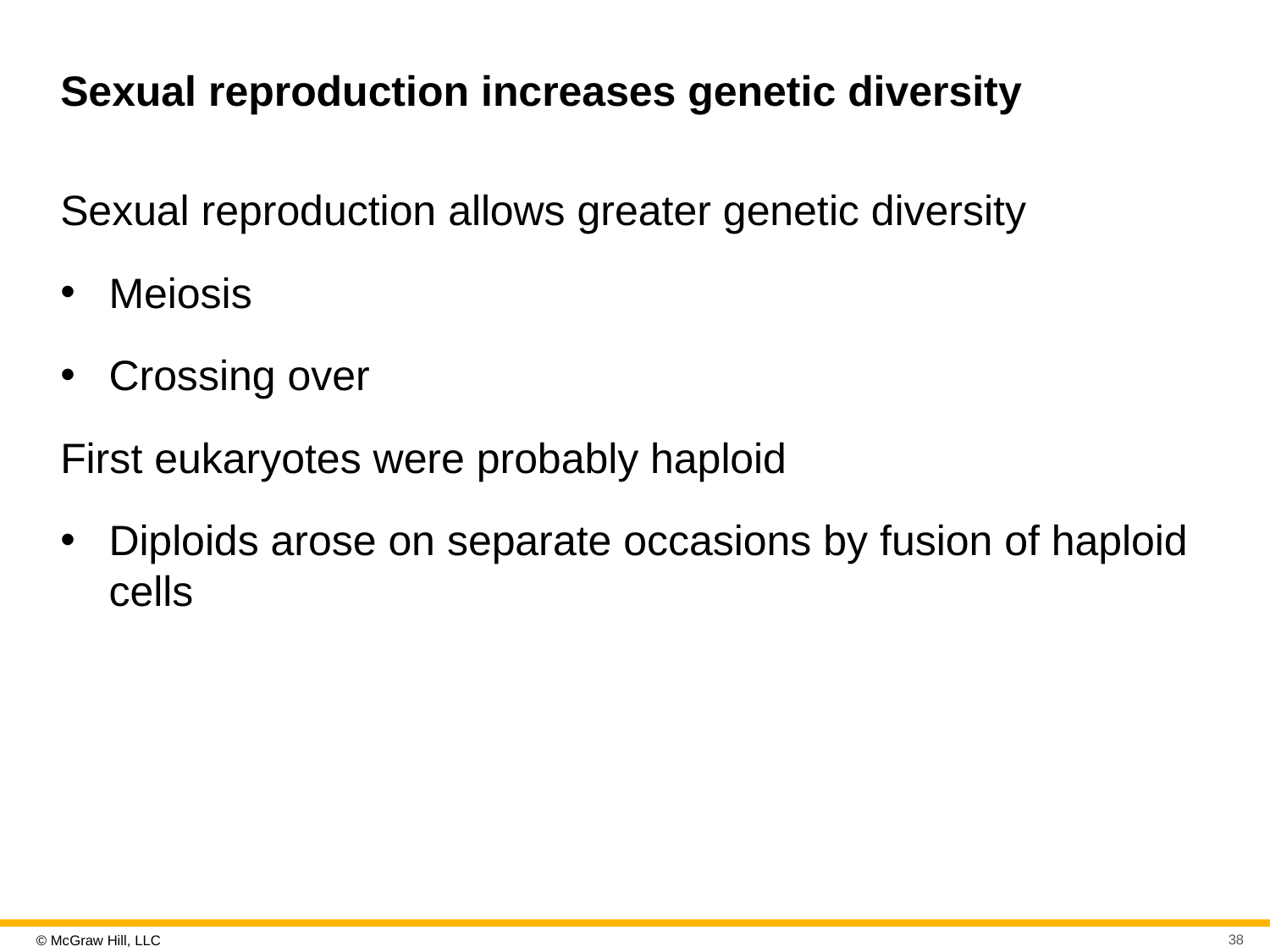

# Sexual reproduction increases genetic diversity
Sexual reproduction allows greater genetic diversity
Meiosis
Crossing over
First eukaryotes were probably haploid
Diploids arose on separate occasions by fusion of haploid cells
38